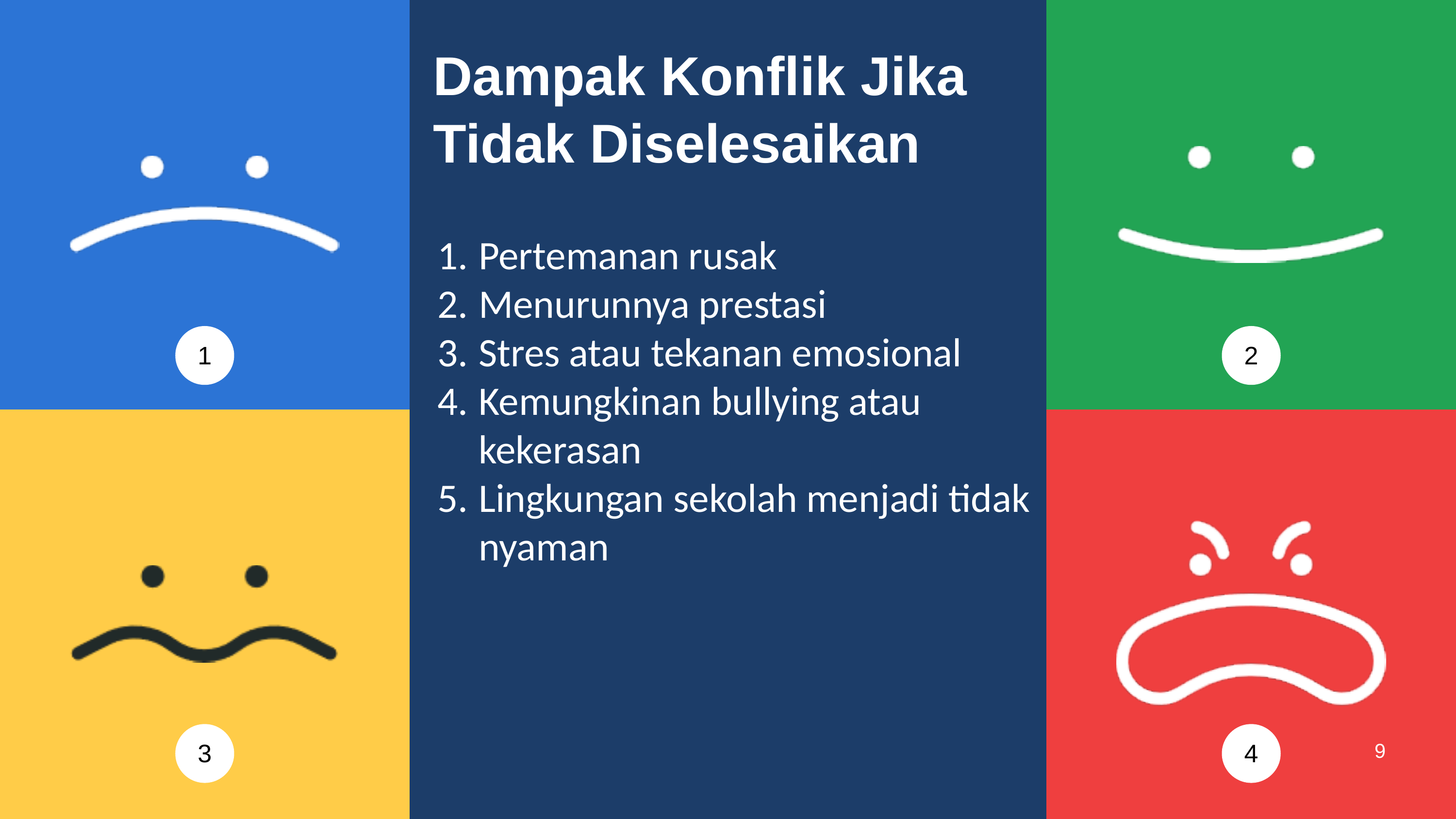

Dampak Konflik Jika Tidak Diselesaikan
Pertemanan rusak
Menurunnya prestasi
Stres atau tekanan emosional
Kemungkinan bullying atau kekerasan
⁠Lingkungan sekolah menjadi tidak nyaman

1

2

3

4
9